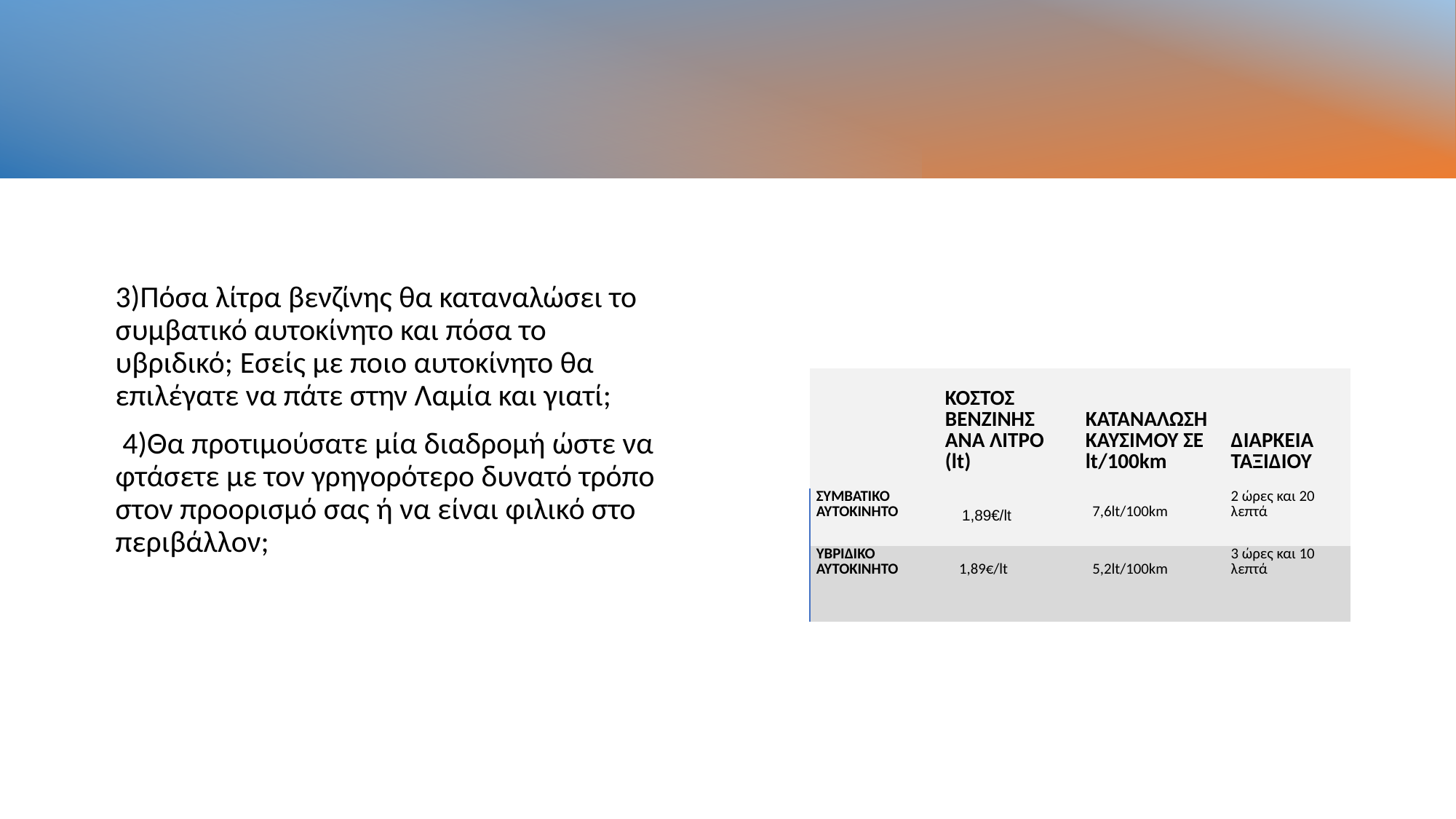

#
3)Πόσα λίτρα βενζίνης θα καταναλώσει το συμβατικό αυτοκίνητο και πόσα το υβριδικό; Εσείς με ποιο αυτοκίνητο θα επιλέγατε να πάτε στην Λαμία και γιατί;
 4)Θα προτιμούσατε μία διαδρομή ώστε να φτάσετε με τον γρηγορότερο δυνατό τρόπο στον προορισμό σας ή να είναι φιλικό στο περιβάλλον;

|  | ΚΟΣΤΟΣ ΒΕΝΖΙΝΗΣ ΑΝΑ ΛΙΤΡΟ (lt) | ΚΑΤΑΝΑΛΩΣΗ ΚΑΥΣΙΜΟΥ ΣΕ lt/100km | ΔΙΑΡΚΕΙΑ ΤΑΞΙΔΙΟΥ |
| --- | --- | --- | --- |
| ΣΥΜΒΑΤΙΚΟ ΑΥΤΟΚΙΝΗΤΟ | 1,89€/lt | 7,6lt/100km | 2 ώρες και 20 λεπτά |
| ΥΒΡΙΔΙΚΟ ΑΥΤΟΚΙΝΗΤΟ | 1,89€/lt | 5,2lt/100km | 3 ώρες και 10 λεπτά |